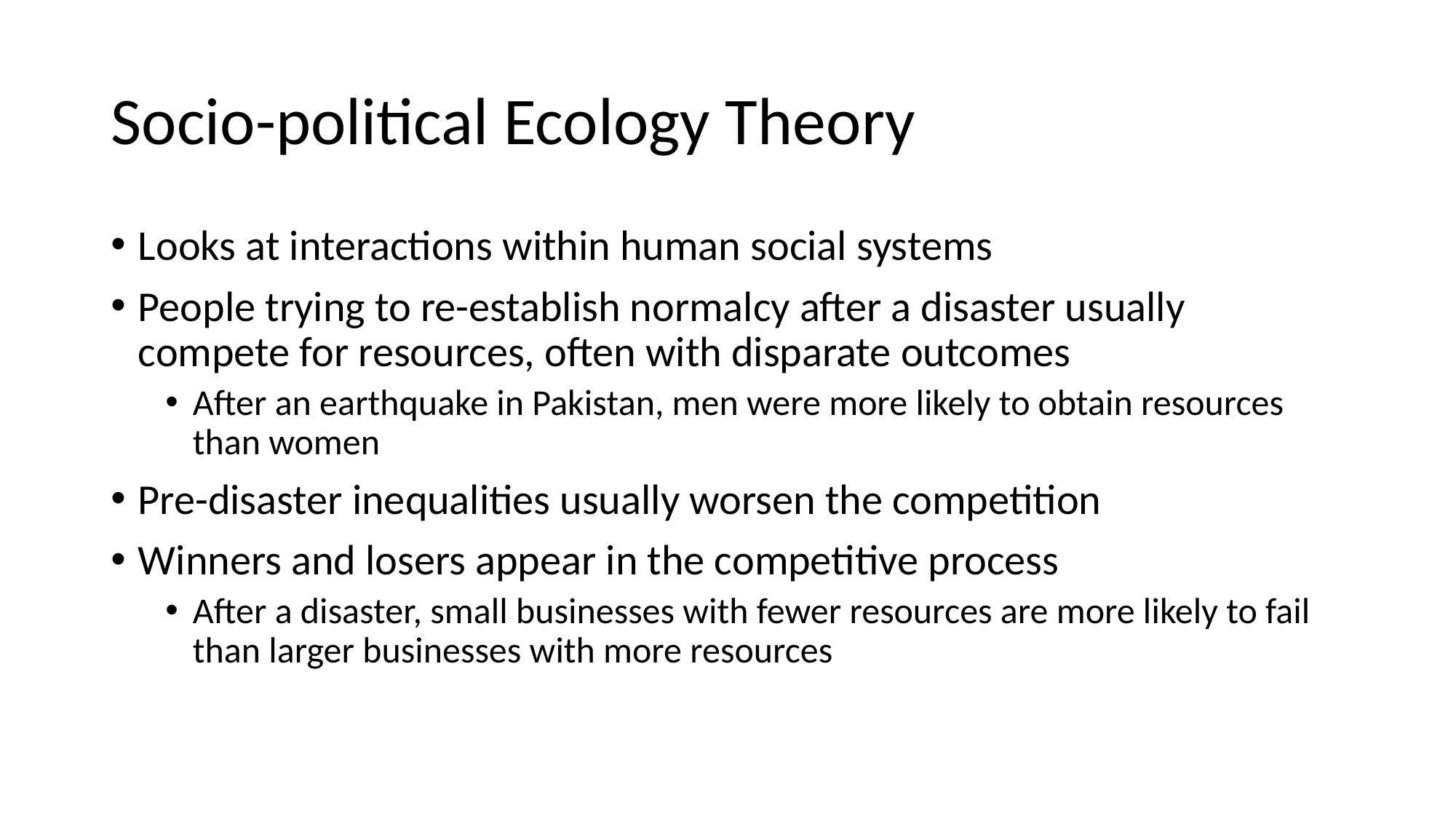

# Socio-political Ecology Theory
Looks at interactions within human social systems
People trying to re-establish normalcy after a disaster usually compete for resources, often with disparate outcomes
After an earthquake in Pakistan, men were more likely to obtain resources than women
Pre-disaster inequalities usually worsen the competition
Winners and losers appear in the competitive process
After a disaster, small businesses with fewer resources are more likely to fail than larger businesses with more resources